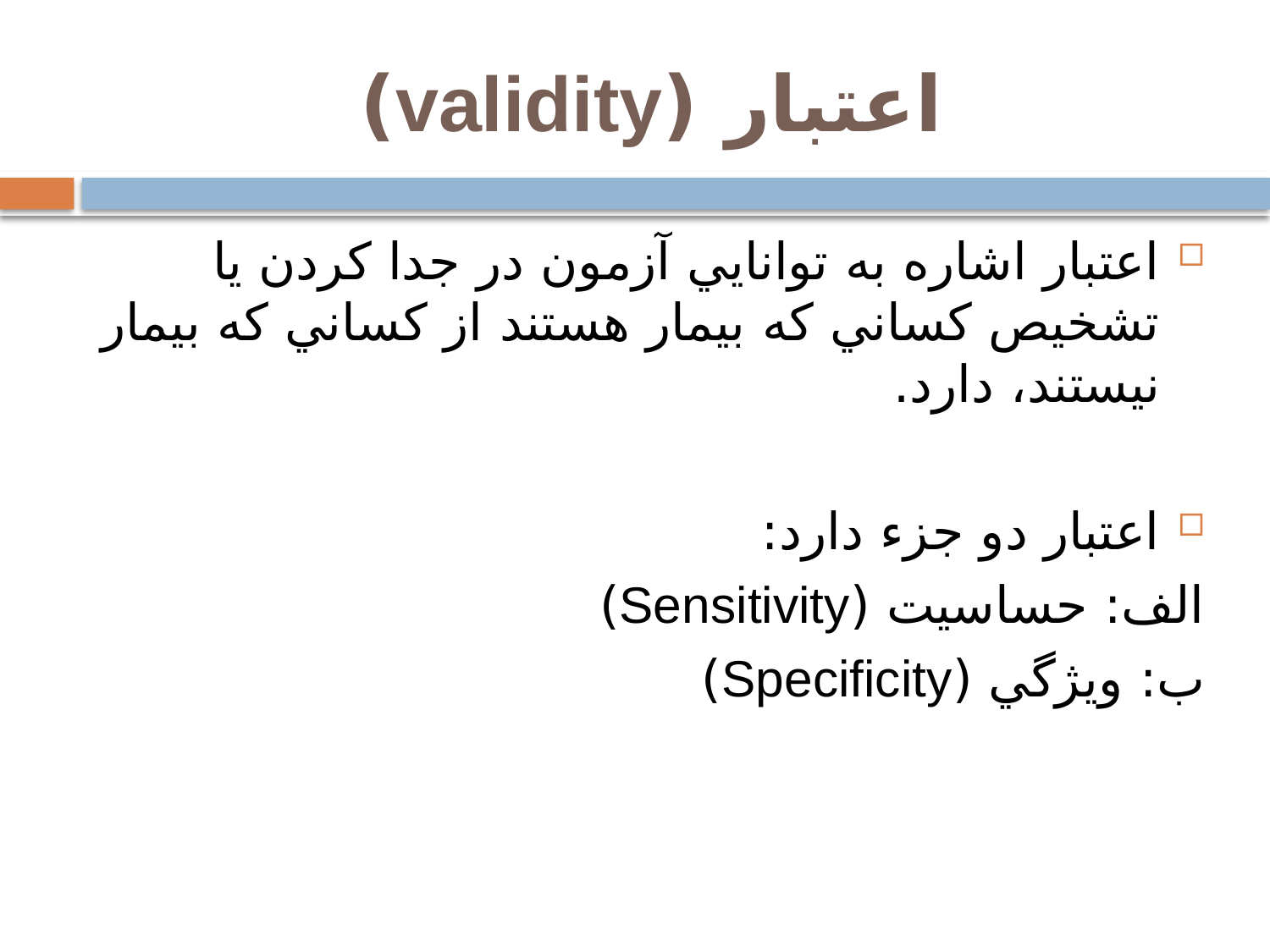

# اعتبار (validity)
اعتبار اشاره به توانايي آزمون در جدا كردن يا تشخيص كساني كه بيمار هستند از كساني كه بيمار نيستند، دارد.

اعتبار دو جزء دارد:
	الف: حساسيت (Sensitivity)
	ب: ويژگي (Specificity)